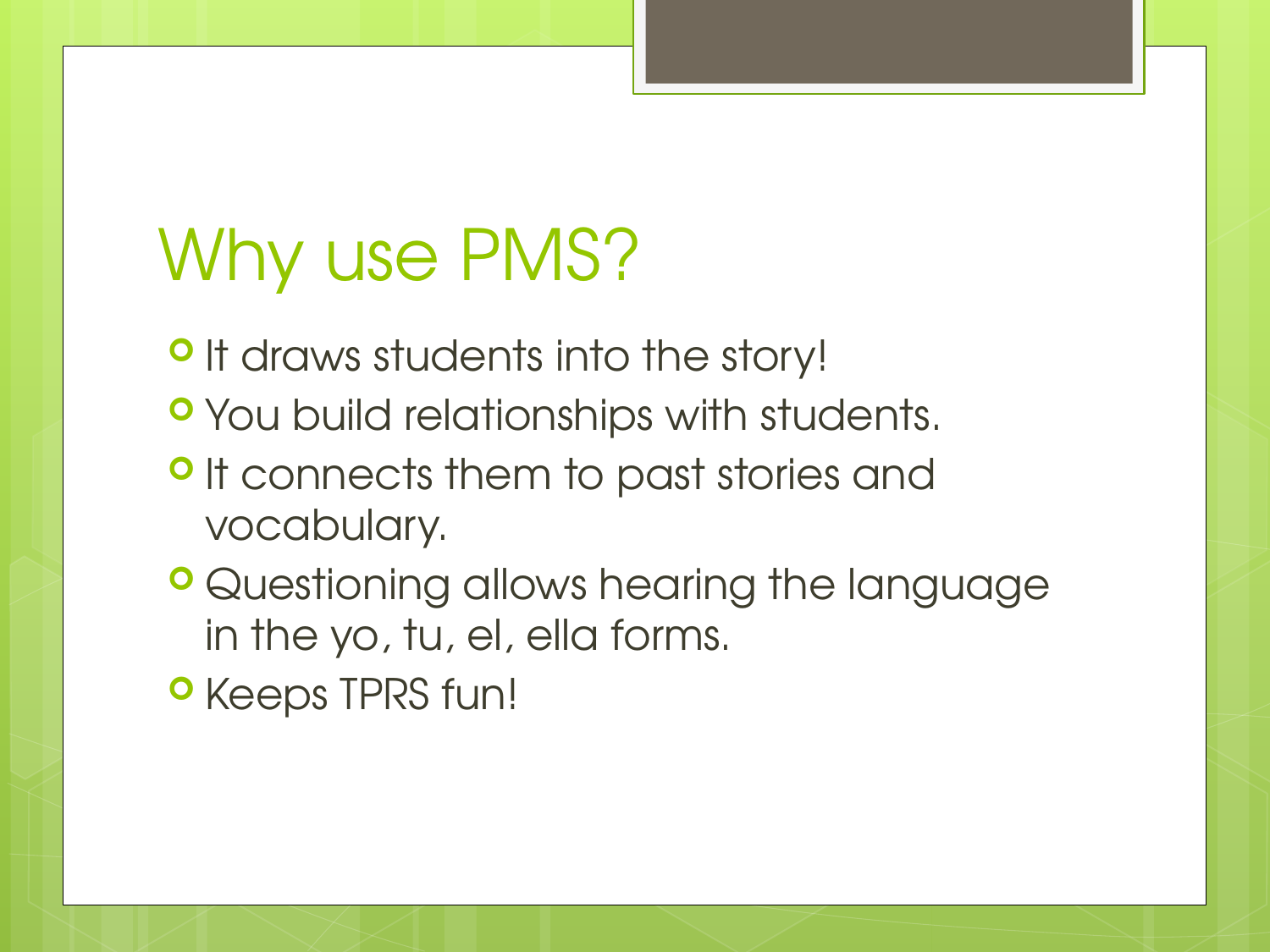

# Why use PMS?
It draws students into the story!
You build relationships with students.
It connects them to past stories and vocabulary.
Questioning allows hearing the language in the yo, tu, el, ella forms.
Keeps TPRS fun!